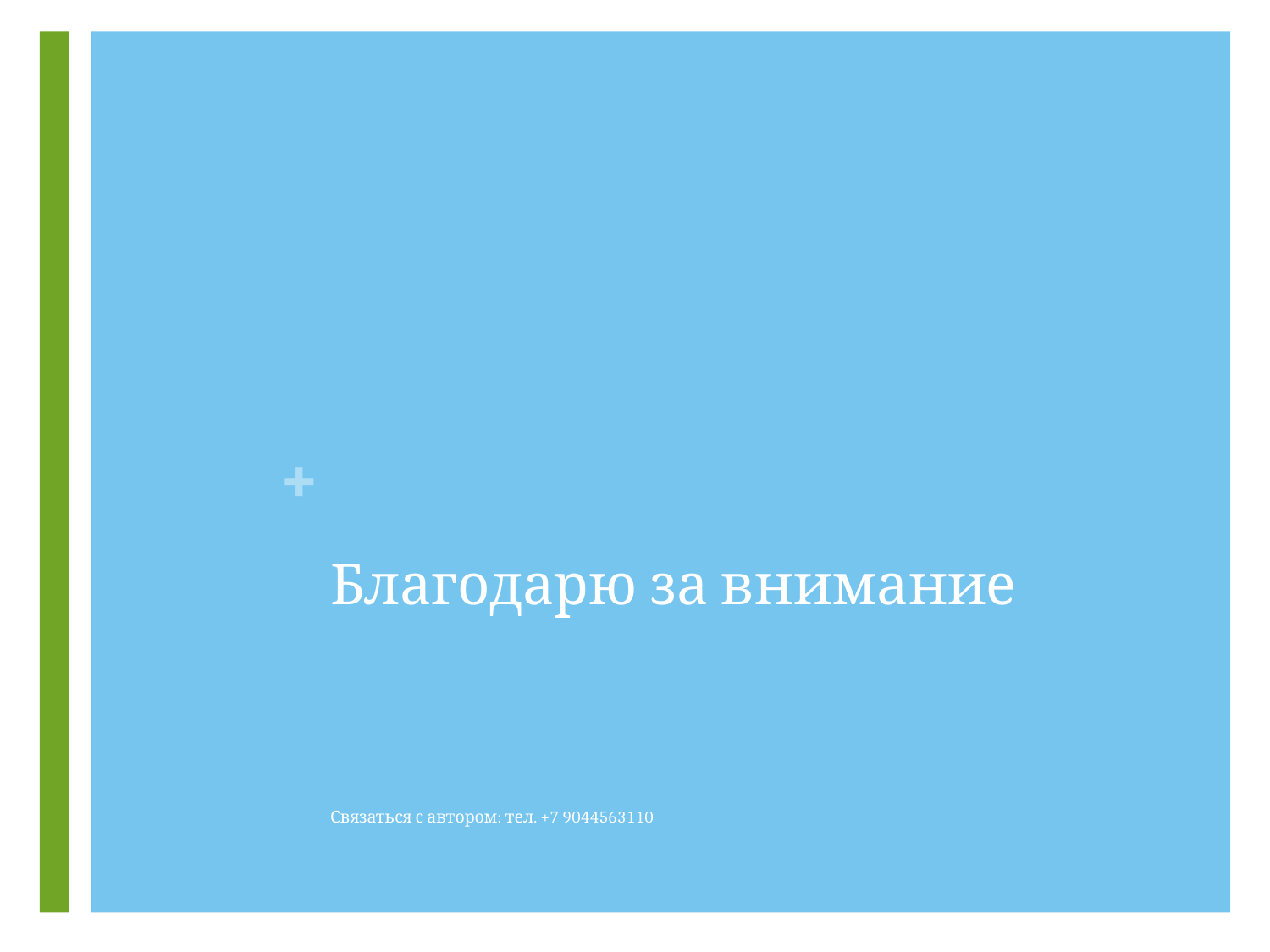

# Благодарю за внимание
Связаться с автором: тел. +7 9044563110